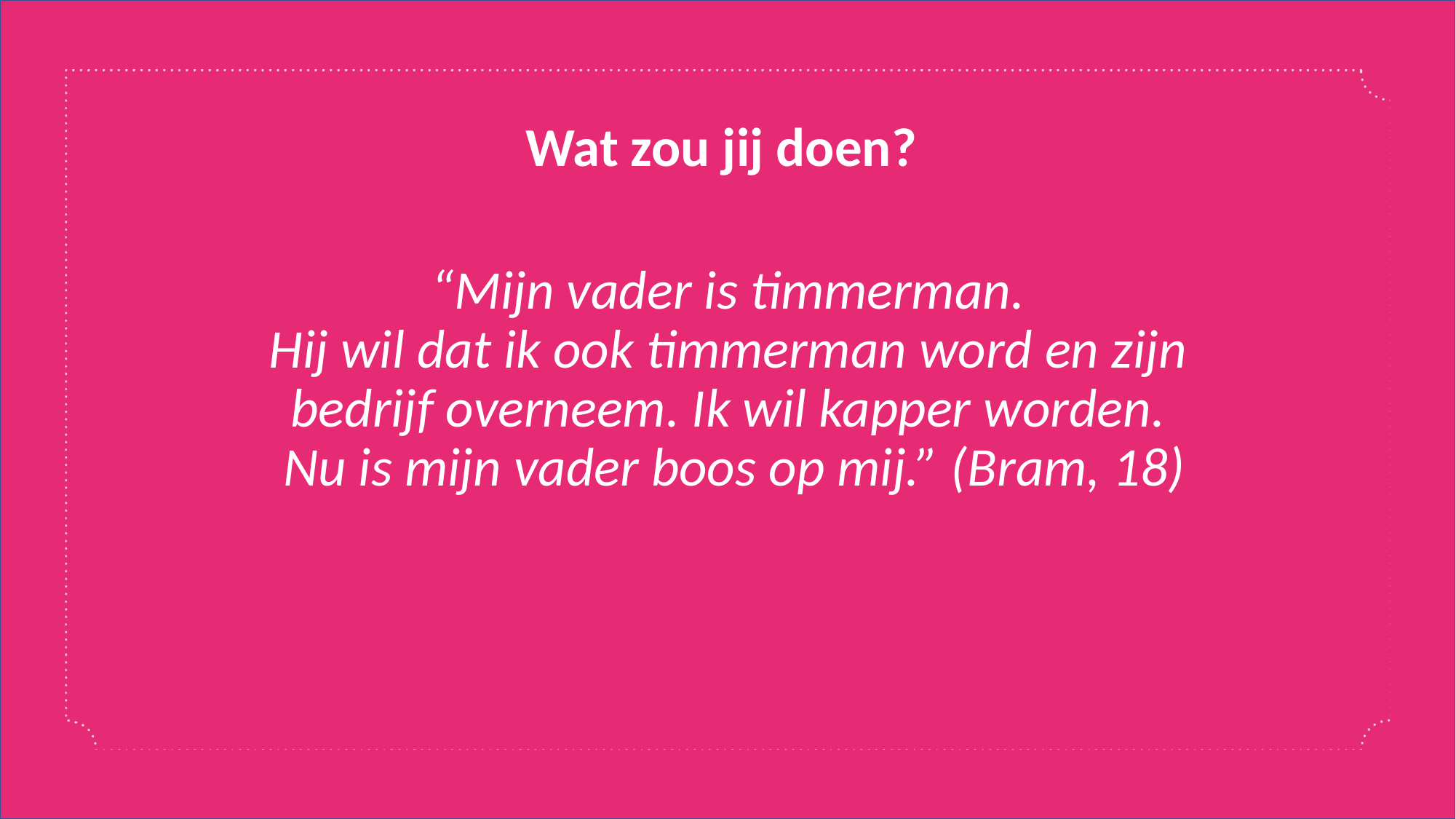

Wat zou jij doen?
# “Mijn vader is timmerman. Hij wil dat ik ook timmerman word en zijn bedrijf overneem. Ik wil kapper worden. Nu is mijn vader boos op mij.” (Bram, 18)